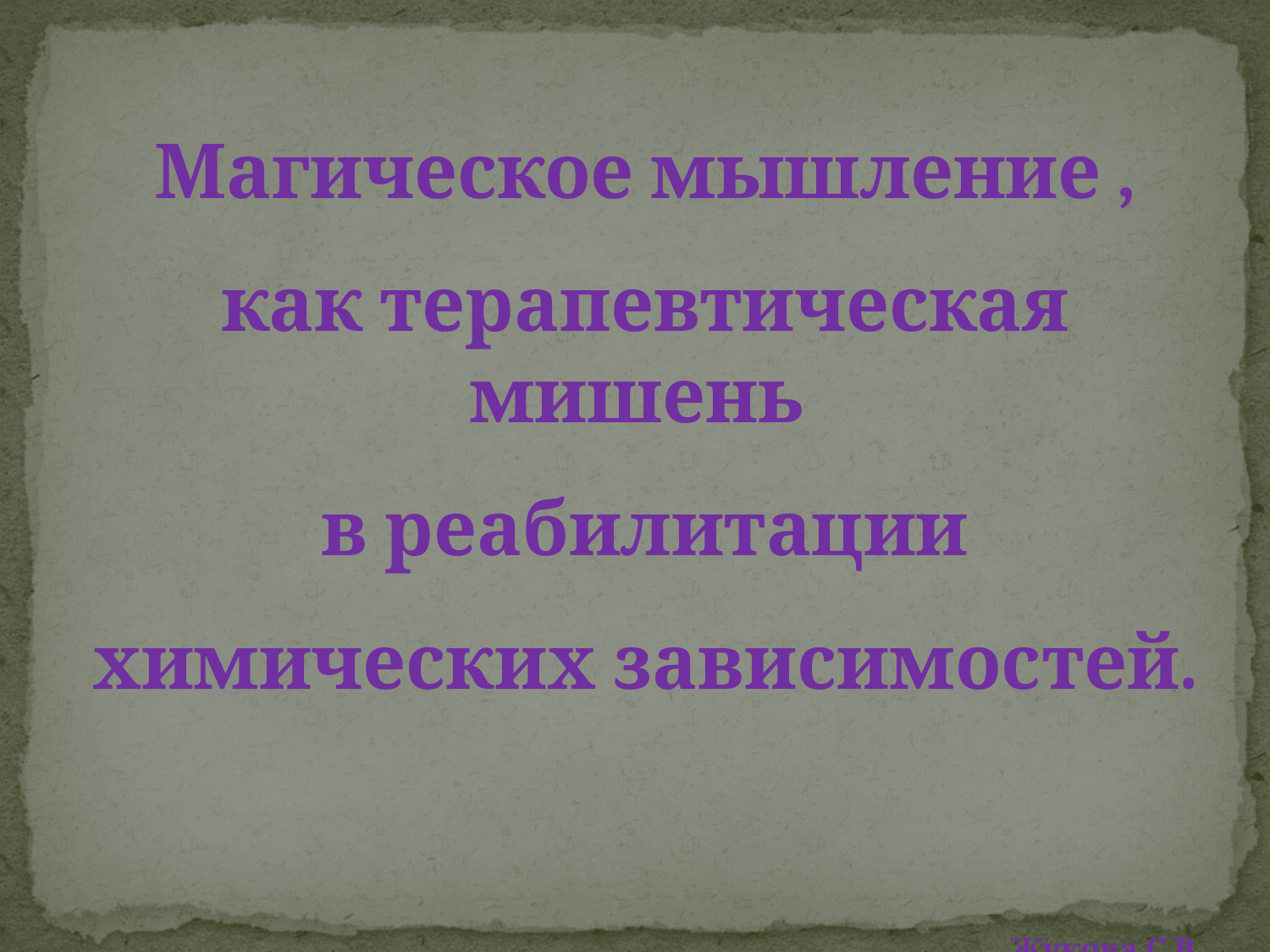

Магическое мышление ,
как терапевтическая мишень
в реабилитации
химических зависимостей.

 Жукова С.В
                                                                              врач-психотерапевт